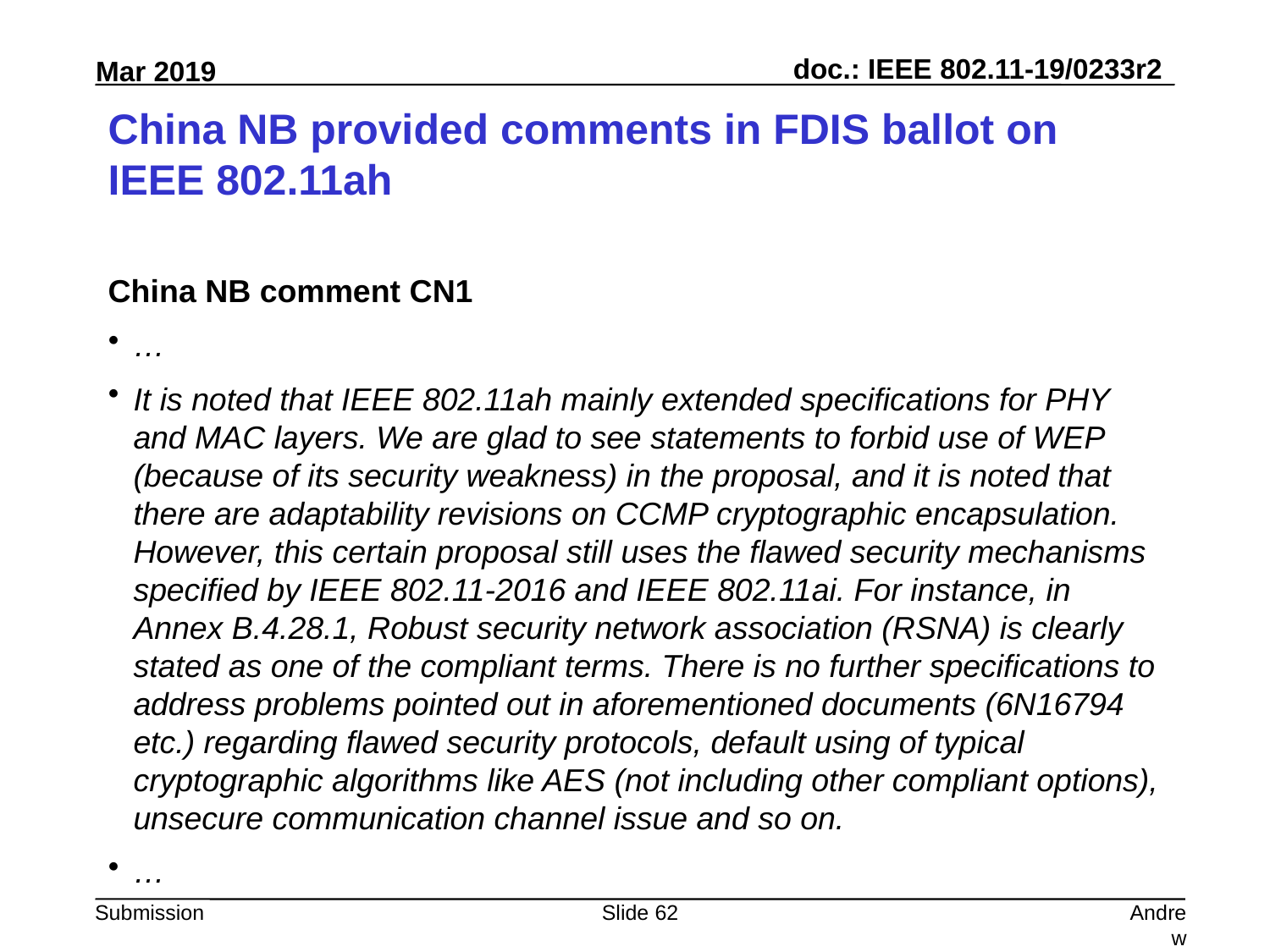

# China NB provided comments in FDIS ballot on IEEE 802.11ah
China NB comment CN1
…
It is noted that IEEE 802.11ah mainly extended specifications for PHY and MAC layers. We are glad to see statements to forbid use of WEP (because of its security weakness) in the proposal, and it is noted that there are adaptability revisions on CCMP cryptographic encapsulation. However, this certain proposal still uses the flawed security mechanisms specified by IEEE 802.11-2016 and IEEE 802.11ai. For instance, in Annex B.4.28.1, Robust security network association (RSNA) is clearly stated as one of the compliant terms. There is no further specifications to address problems pointed out in aforementioned documents (6N16794 etc.) regarding flawed security protocols, default using of typical cryptographic algorithms like AES (not including other compliant options), unsecure communication channel issue and so on.
…
Slide 62
Andrew Myles, Cisco